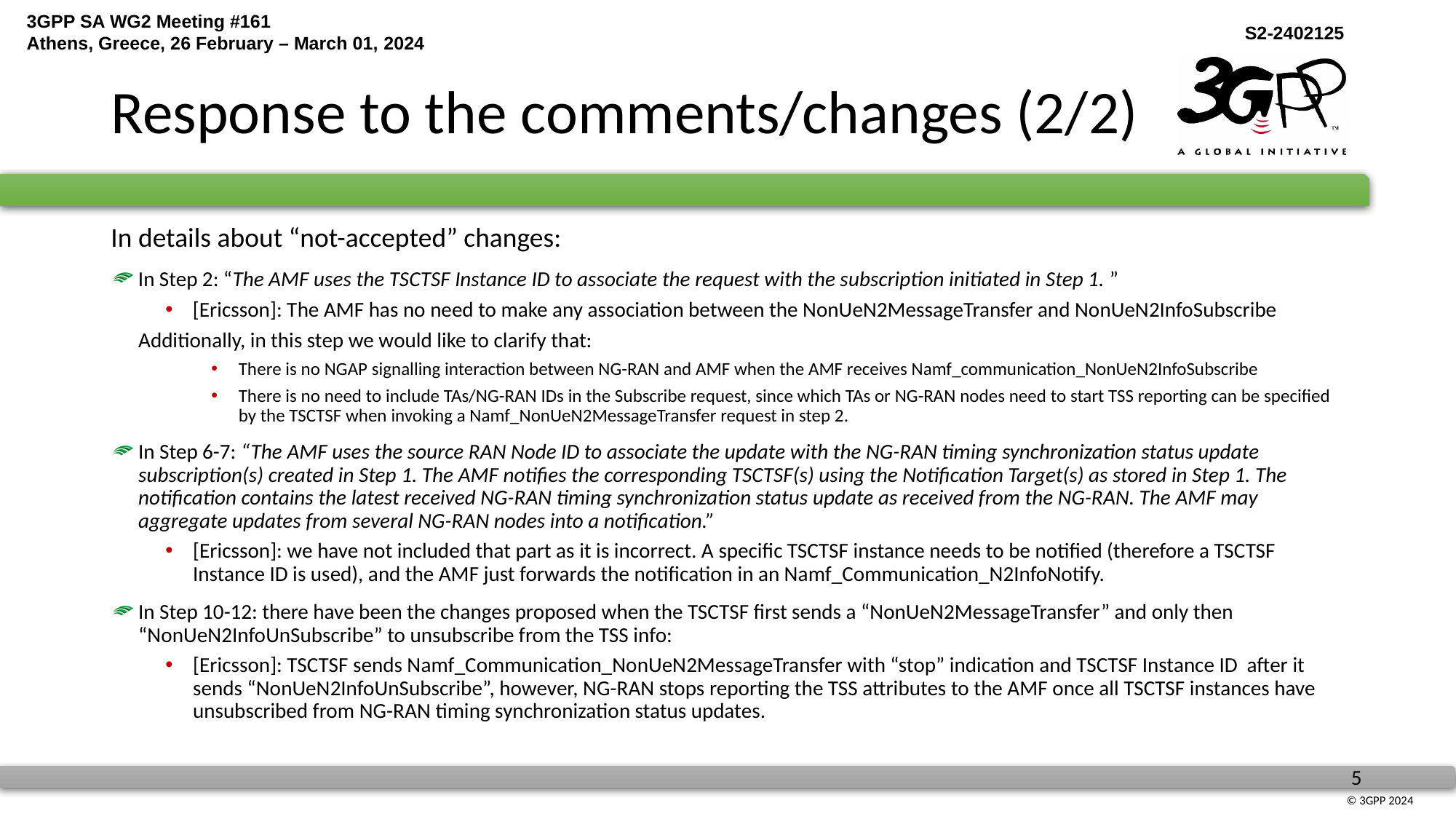

# Response to the comments/changes (2/2)
In details about “not-accepted” changes:
In Step 2: “The AMF uses the TSCTSF Instance ID to associate the request with the subscription initiated in Step 1. ”
[Ericsson]: The AMF has no need to make any association between the NonUeN2MessageTransfer and NonUeN2InfoSubscribe
Additionally, in this step we would like to clarify that:
There is no NGAP signalling interaction between NG-RAN and AMF when the AMF receives Namf_communication_NonUeN2InfoSubscribe
There is no need to include TAs/NG-RAN IDs in the Subscribe request, since which TAs or NG-RAN nodes need to start TSS reporting can be specified by the TSCTSF when invoking a Namf_NonUeN2MessageTransfer request in step 2.
In Step 6-7: “The AMF uses the source RAN Node ID to associate the update with the NG-RAN timing synchronization status update subscription(s) created in Step 1. The AMF notifies the corresponding TSCTSF(s) using the Notification Target(s) as stored in Step 1. The notification contains the latest received NG-RAN timing synchronization status update as received from the NG-RAN. The AMF may aggregate updates from several NG-RAN nodes into a notification.”
[Ericsson]: we have not included that part as it is incorrect. A specific TSCTSF instance needs to be notified (therefore a TSCTSF Instance ID is used), and the AMF just forwards the notification in an Namf_Communication_N2InfoNotify.
In Step 10-12: there have been the changes proposed when the TSCTSF first sends a “NonUeN2MessageTransfer” and only then “NonUeN2InfoUnSubscribe” to unsubscribe from the TSS info:
[Ericsson]: TSCTSF sends Namf_Communication_NonUeN2MessageTransfer with “stop” indication and TSCTSF Instance ID  after it sends “NonUeN2InfoUnSubscribe”, however, NG-RAN stops reporting the TSS attributes to the AMF once all TSCTSF instances have unsubscribed from NG-RAN timing synchronization status updates.